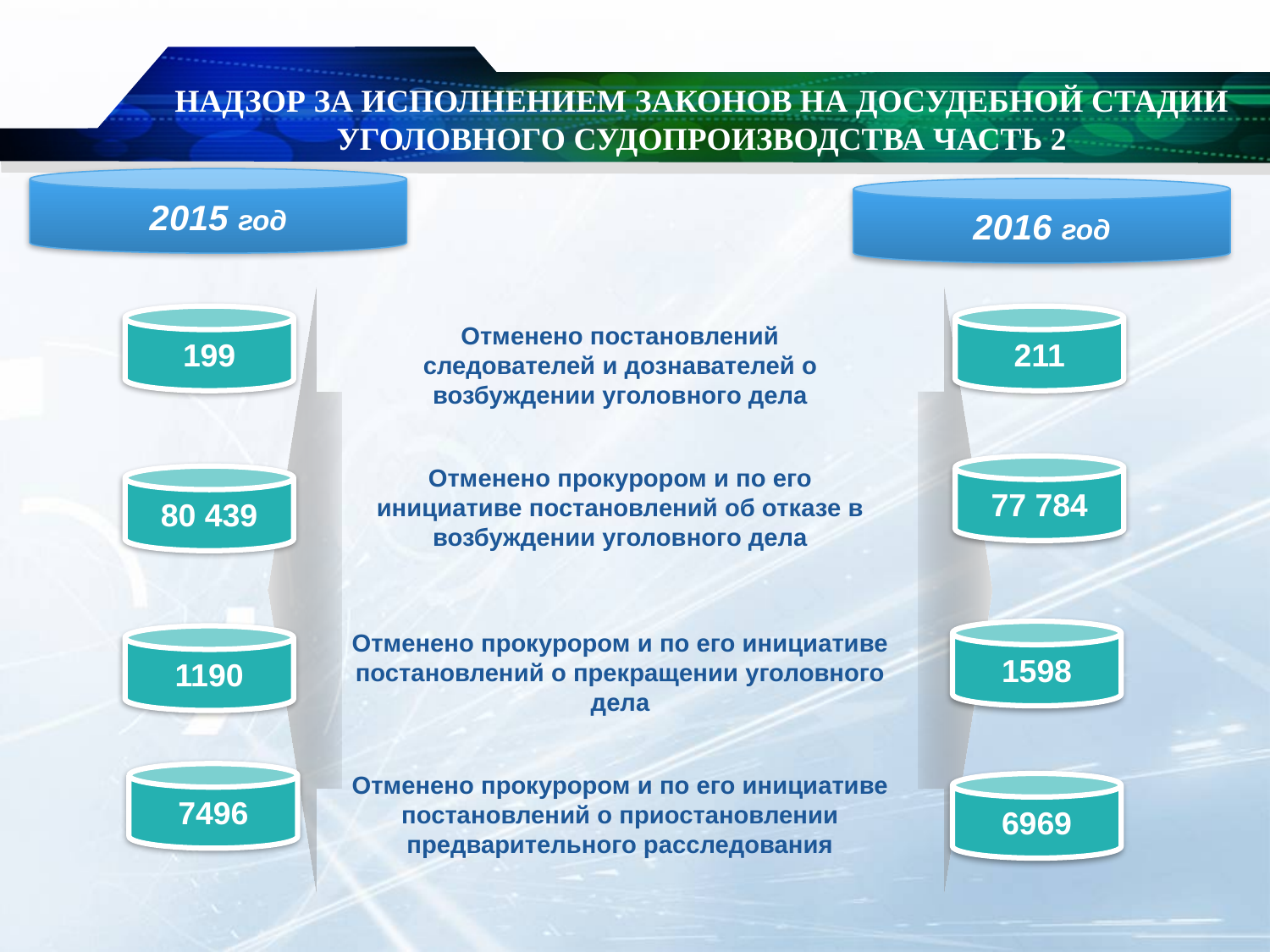

# НАДЗОР ЗА ИСПОЛНЕНИЕМ ЗАКОНОВ НА ДОСУДЕБНОЙ СТАДИИ УГОЛОВНОГО СУДОПРОИЗВОДСТВА ЧАСТЬ 2
2015 год
2016 год

199
211
Отменено постановлений следователей и дознавателей о возбуждении уголовного дела
77 784
Отменено прокурором и по его инициативе постановлений об отказе в возбуждении уголовного дела
80 439
1598
Отменено прокурором и по его инициативе постановлений о прекращении уголовного дела
1190
7496
Отменено прокурором и по его инициативе постановлений о приостановлении предварительного расследования
6969